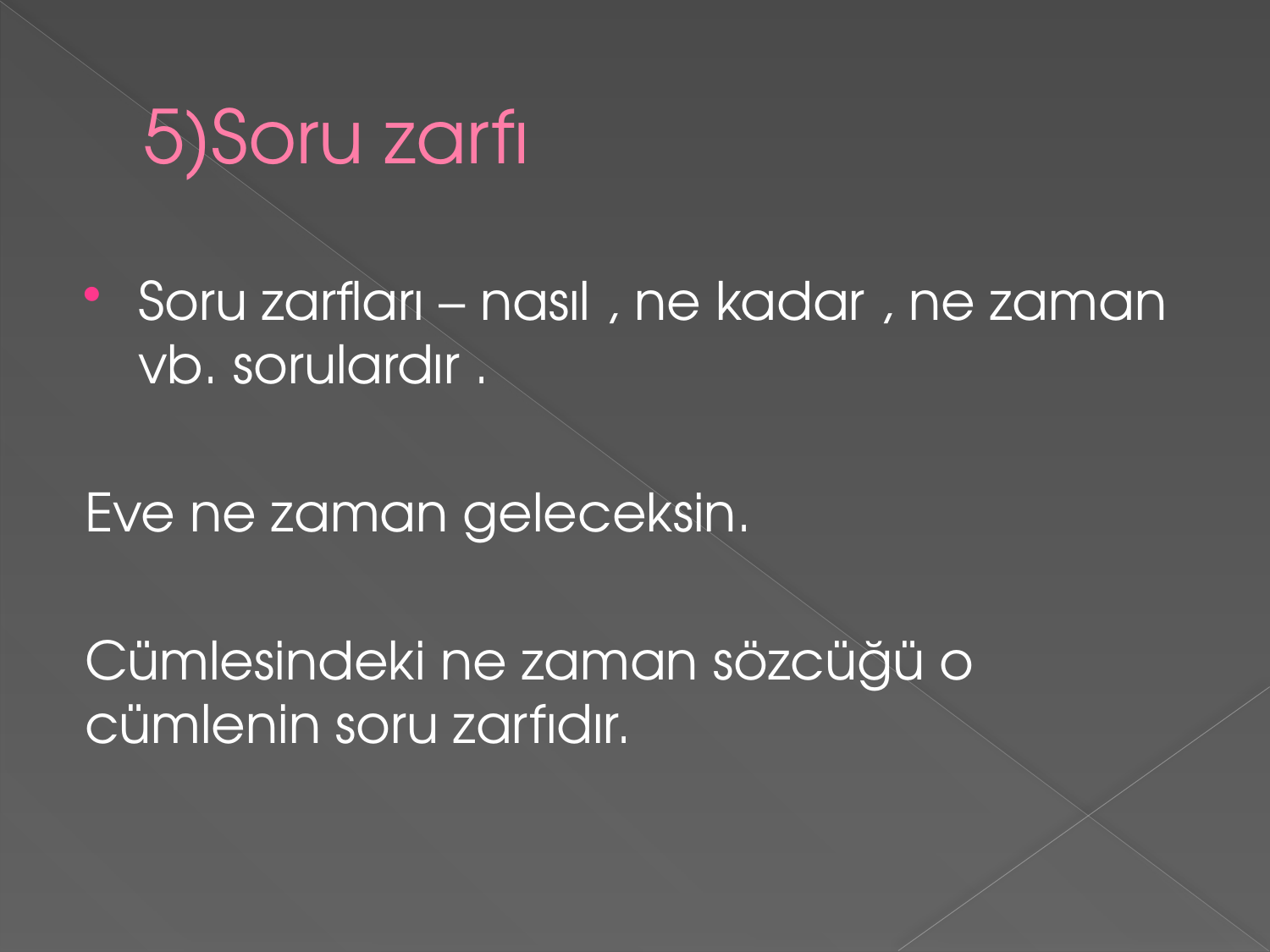

# 5)Soru zarfı
Soru zarfları – nasıl , ne kadar , ne zaman vb. sorulardır .

Eve ne zaman geleceksin.

Cümlesindeki ne zaman sözcüğü o cümlenin soru zarfıdır.